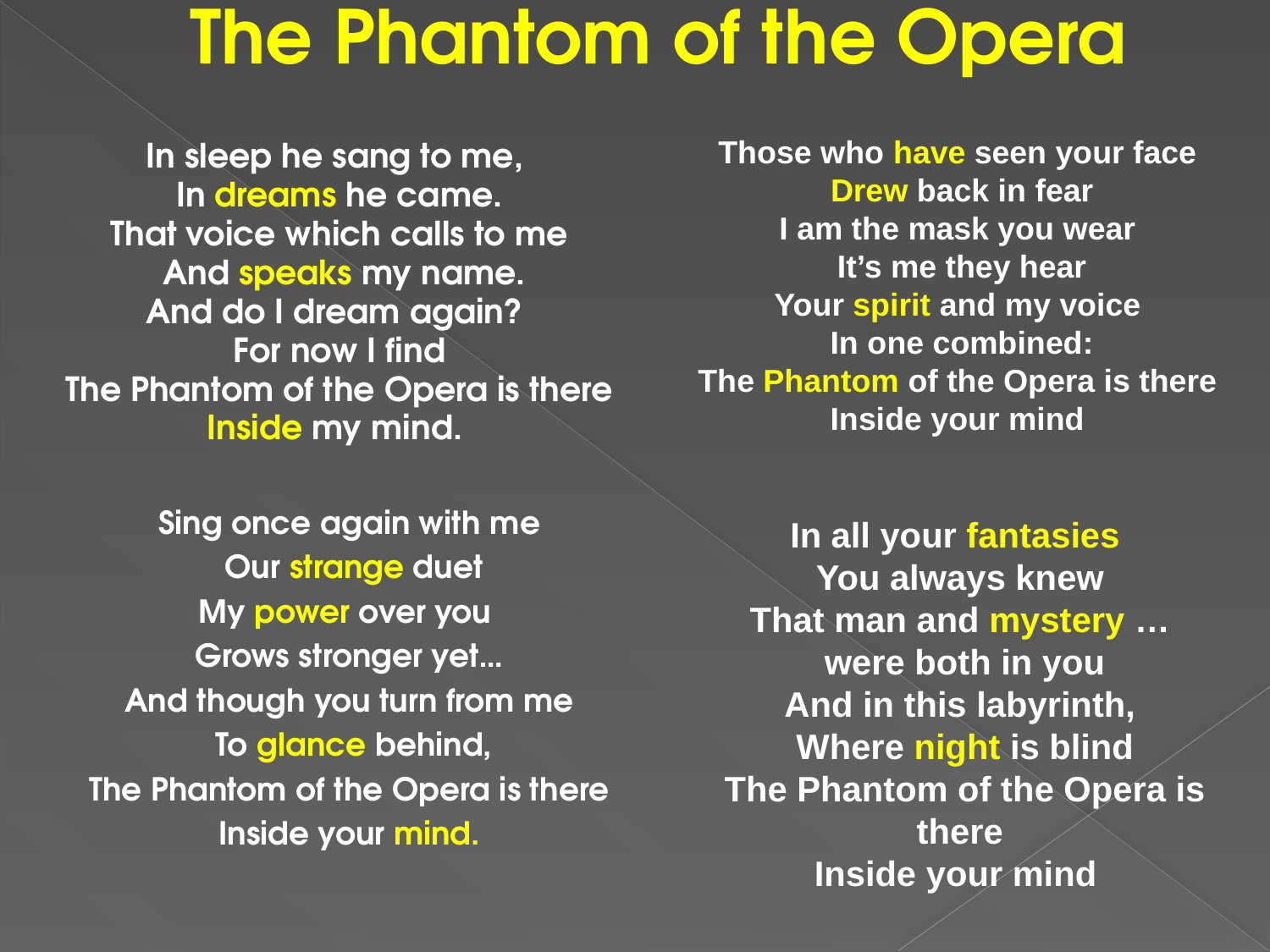

# The Phantom of the Opera
Those who have seen your face
 Drew back in fear
I am the mask you wear
 It’s me they hear
Your spirit and my voice
 In one combined:
The Phantom of the Opera is there
Inside your mind
In sleep he sang to me,
In dreams he came.
That voice which calls to me
 And speaks my name.
And do I dream again?
For now I find
The Phantom of the Opera is there
Inside my mind.

Sing once again with me
 Our strange duet
My power over you
Grows stronger yet…
And though you turn from me
 To glance behind,
The Phantom of the Opera is there
Inside your mind.
In all your fantasies
You always knew
That man and mystery …
 were both in you
And in this labyrinth,
 Where night is blind
 The Phantom of the Opera is there
Inside your mind